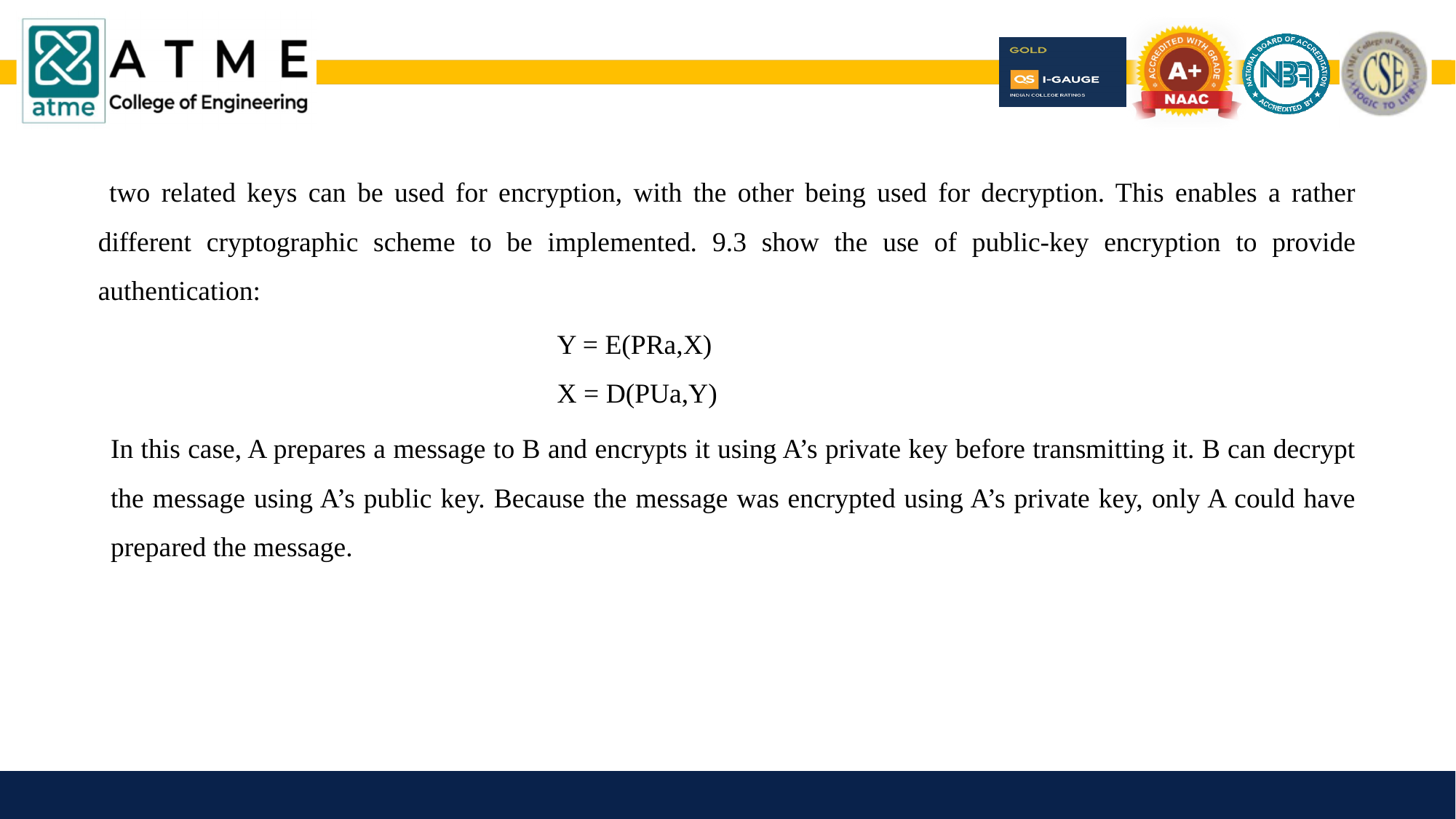

two related keys can be used for encryption, with the other being used for decryption. This enables a rather different cryptographic scheme to be implemented. 9.3 show the use of public-key encryption to provide authentication:
Y = E(PRa,X)
X = D(PUa,Y)
In this case, A prepares a message to B and encrypts it using A’s private key before transmitting it. B can decrypt the message using A’s public key. Because the message was encrypted using A’s private key, only A could have prepared the message.